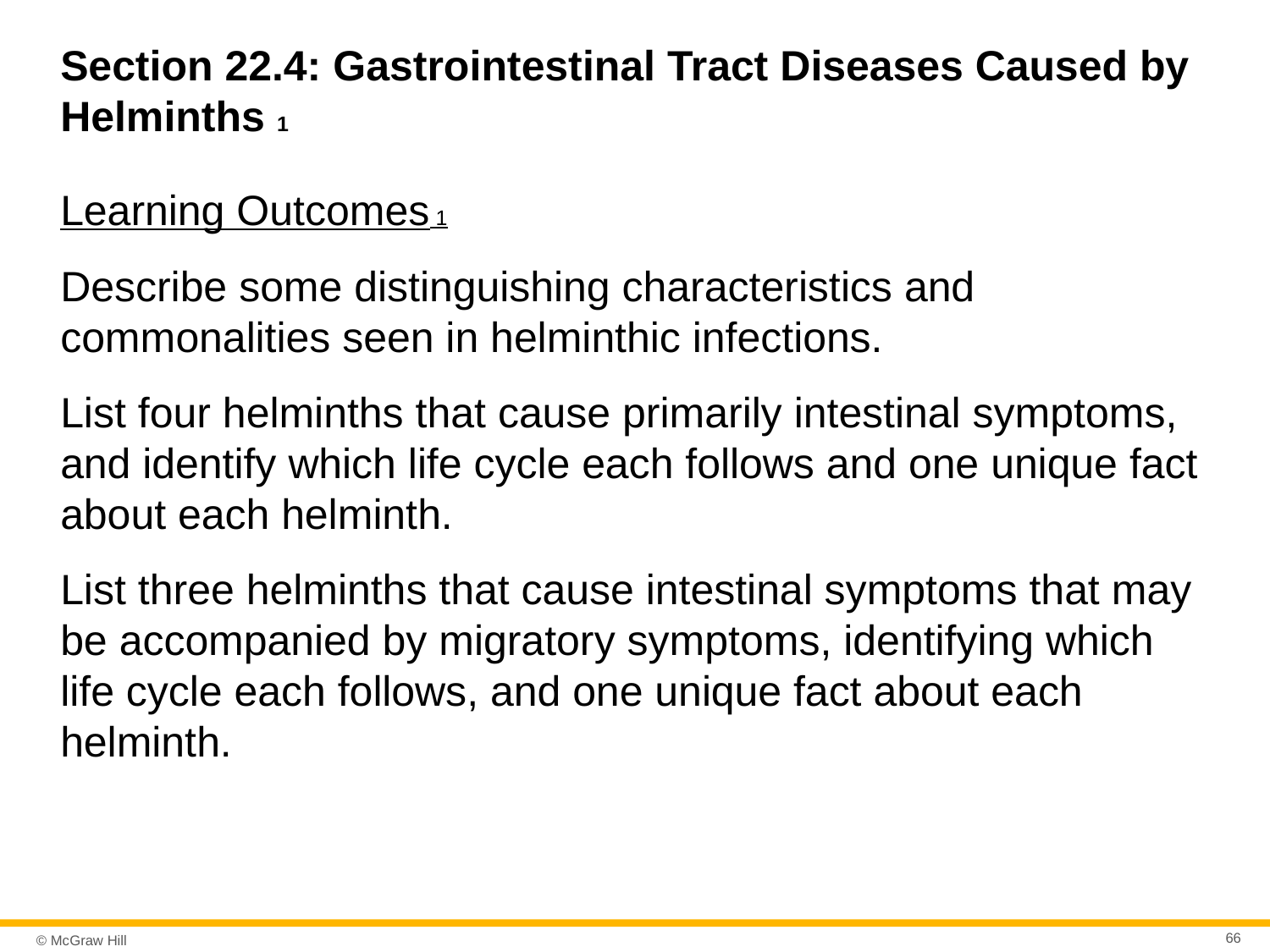

# Section 22.4: Gastrointestinal Tract Diseases Caused by Helminths 1
Learning Outcomes 1
Describe some distinguishing characteristics and commonalities seen in helminthic infections.
List four helminths that cause primarily intestinal symptoms, and identify which life cycle each follows and one unique fact about each helminth.
List three helminths that cause intestinal symptoms that may be accompanied by migratory symptoms, identifying which life cycle each follows, and one unique fact about each helminth.